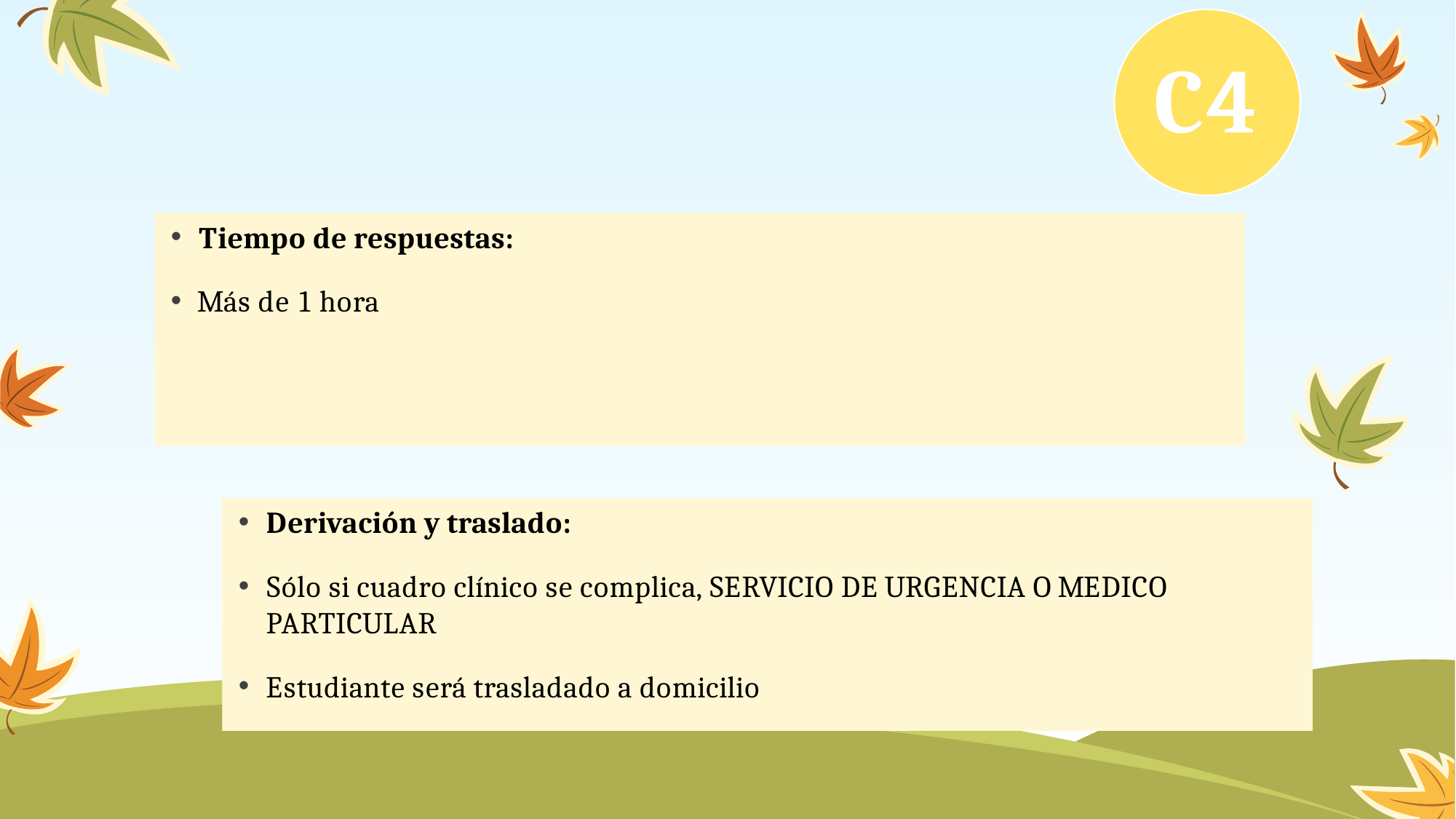

#
C4

Tiempo de respuestas:
Más de 1 hora
Derivación y traslado:
Sólo si cuadro clínico se complica, SERVICIO DE URGENCIA O MEDICO PARTICULAR
Estudiante será trasladado a domicilio